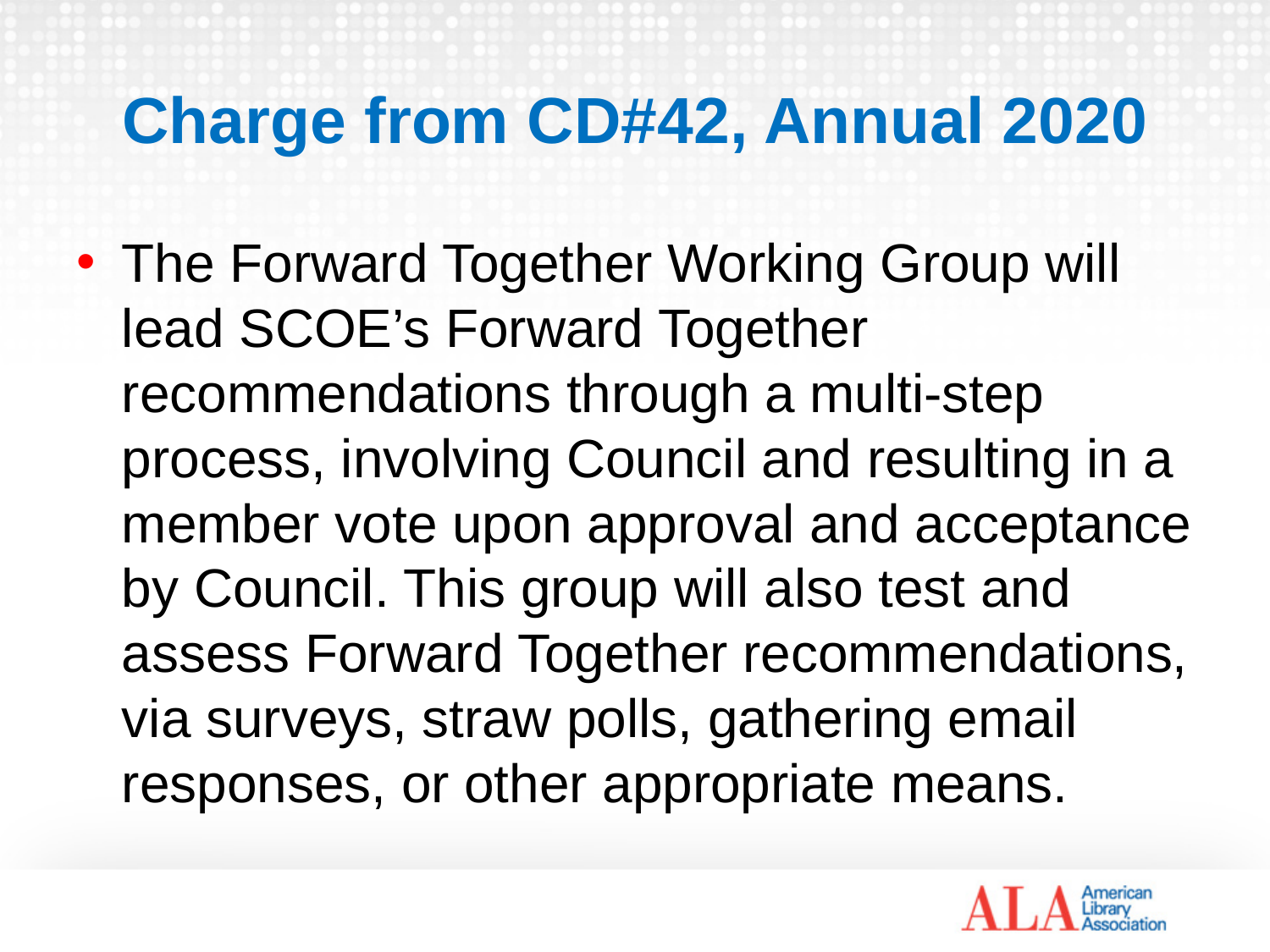

# Charge from CD#42, Annual 2020
The Forward Together Working Group will lead SCOE’s Forward Together recommendations through a multi-step process, involving Council and resulting in a member vote upon approval and acceptance by Council. This group will also test and assess Forward Together recommendations, via surveys, straw polls, gathering email responses, or other appropriate means.